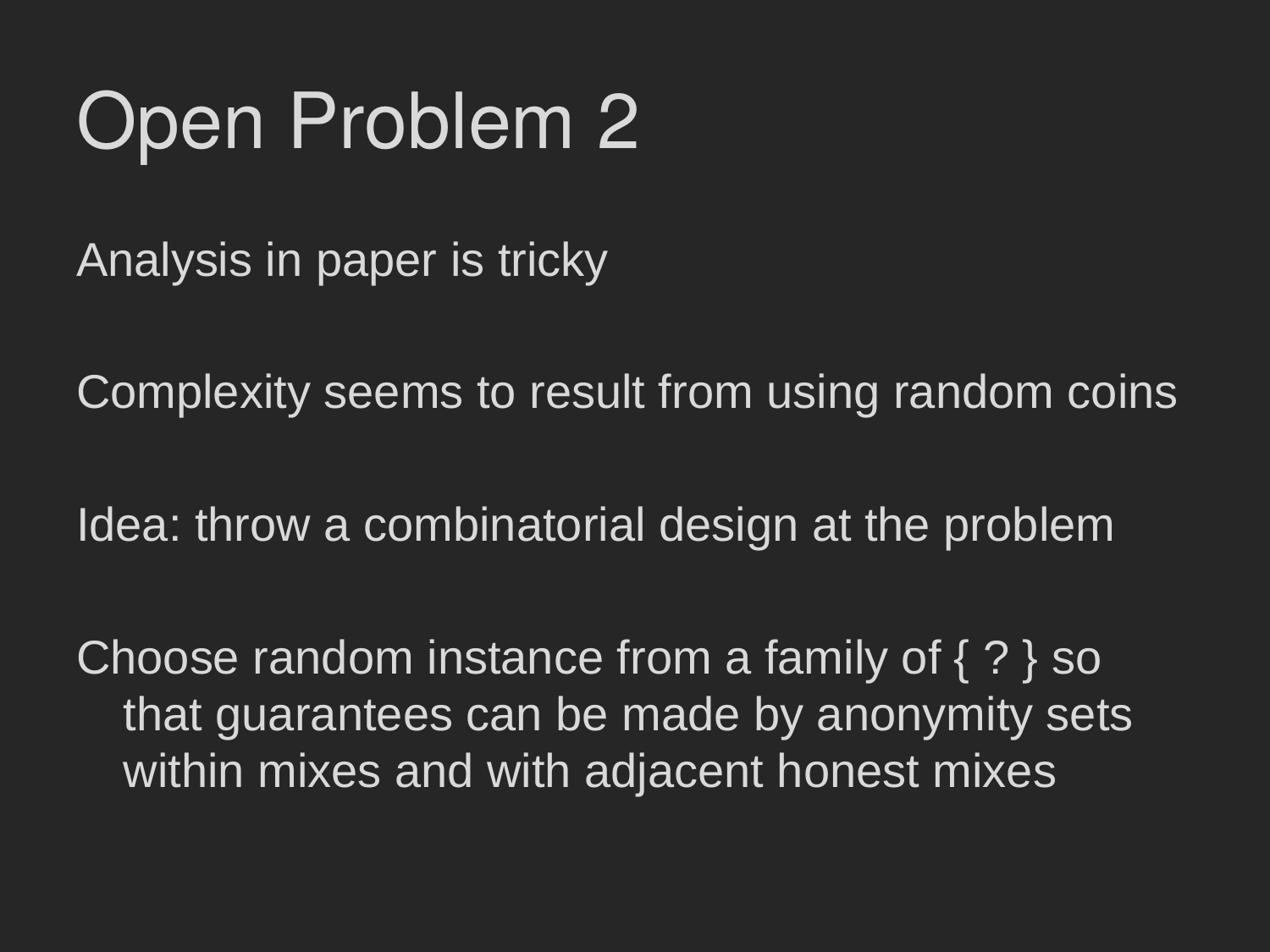

# Open Problem 2
Analysis in paper is tricky

Complexity seems to result from using random coins

Idea: throw a combinatorial design at the problem

Choose random instance from a family of { ? } so that guarantees can be made by anonymity sets within mixes and with adjacent honest mixes